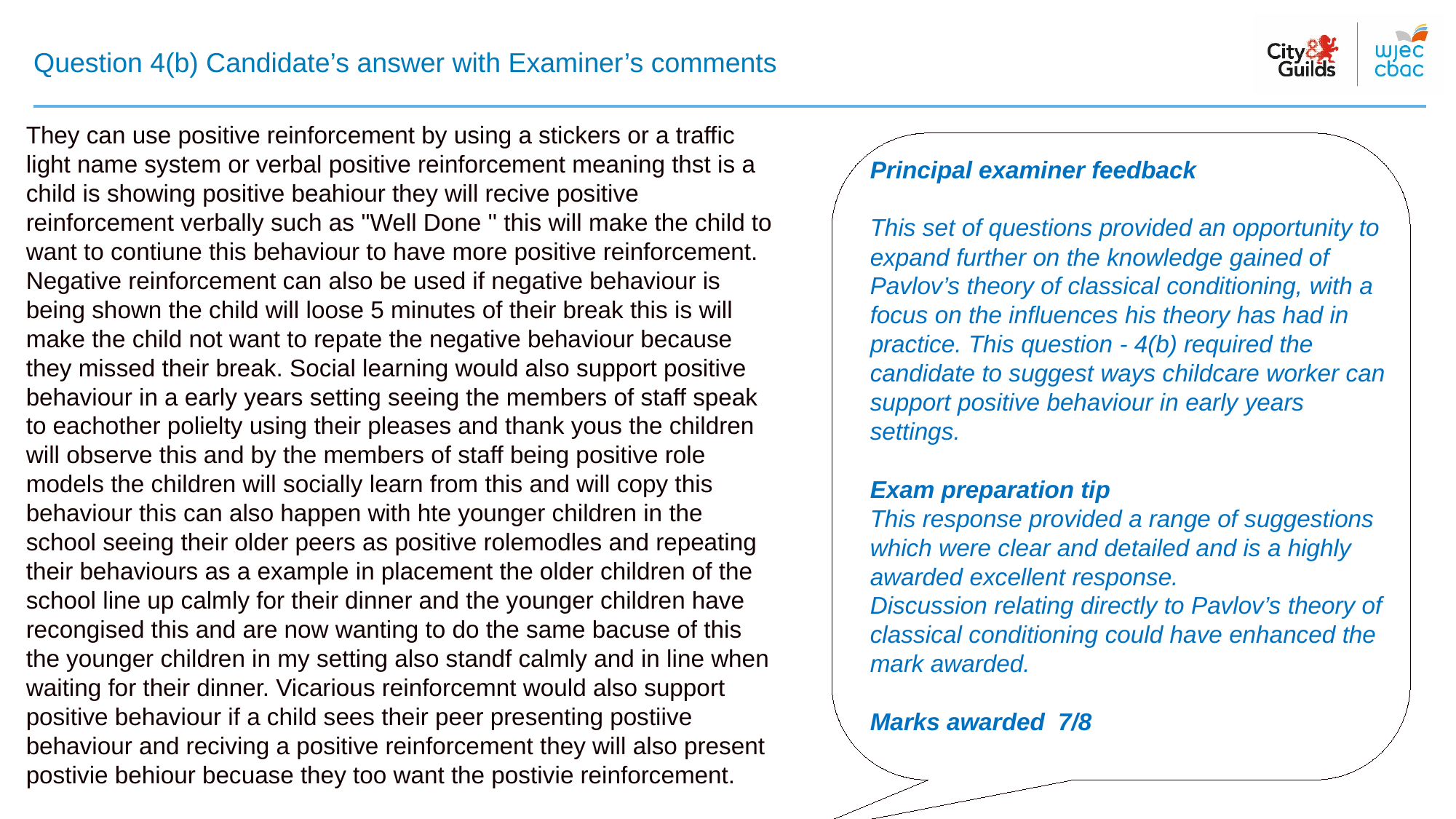

# Question 4(b) Candidate’s answer with Examiner’s comments
They can use positive reinforcement by using a stickers or a traffic light name system or verbal positive reinforcement meaning thst is a child is showing positive beahiour they will recive positive reinforcement verbally such as ''Well Done '' this will make the child to want to contiune this behaviour to have more positive reinforcement. Negative reinforcement can also be used if negative behaviour is being shown the child will loose 5 minutes of their break this is will make the child not want to repate the negative behaviour because they missed their break. Social learning would also support positive behaviour in a early years setting seeing the members of staff speak to eachother polielty using their pleases and thank yous the children will observe this and by the members of staff being positive role models the children will socially learn from this and will copy this behaviour this can also happen with hte younger children in the school seeing their older peers as positive rolemodles and repeating their behaviours as a example in placement the older children of the school line up calmly for their dinner and the younger children have recongised this and are now wanting to do the same bacuse of this the younger children in my setting also standf calmly and in line when waiting for their dinner. Vicarious reinforcemnt would also support positive behaviour if a child sees their peer presenting postiive behaviour and reciving a positive reinforcement they will also present postivie behiour becuase they too want the postivie reinforcement.

Principal examiner feedback​

​This set of questions provided an opportunity to expand further on the knowledge gained of Pavlov’s theory of classical conditioning, with a focus on the influences his theory has had in practice. This question - 4(b) required the candidate to suggest ways childcare worker can support positive behaviour in early years settings.

Exam preparation tip
This response provided a range of suggestions which were clear and detailed and is a highly awarded excellent response.
Discussion relating directly to Pavlov’s theory of classical conditioning could have enhanced the mark awarded.

Marks awarded  7/8